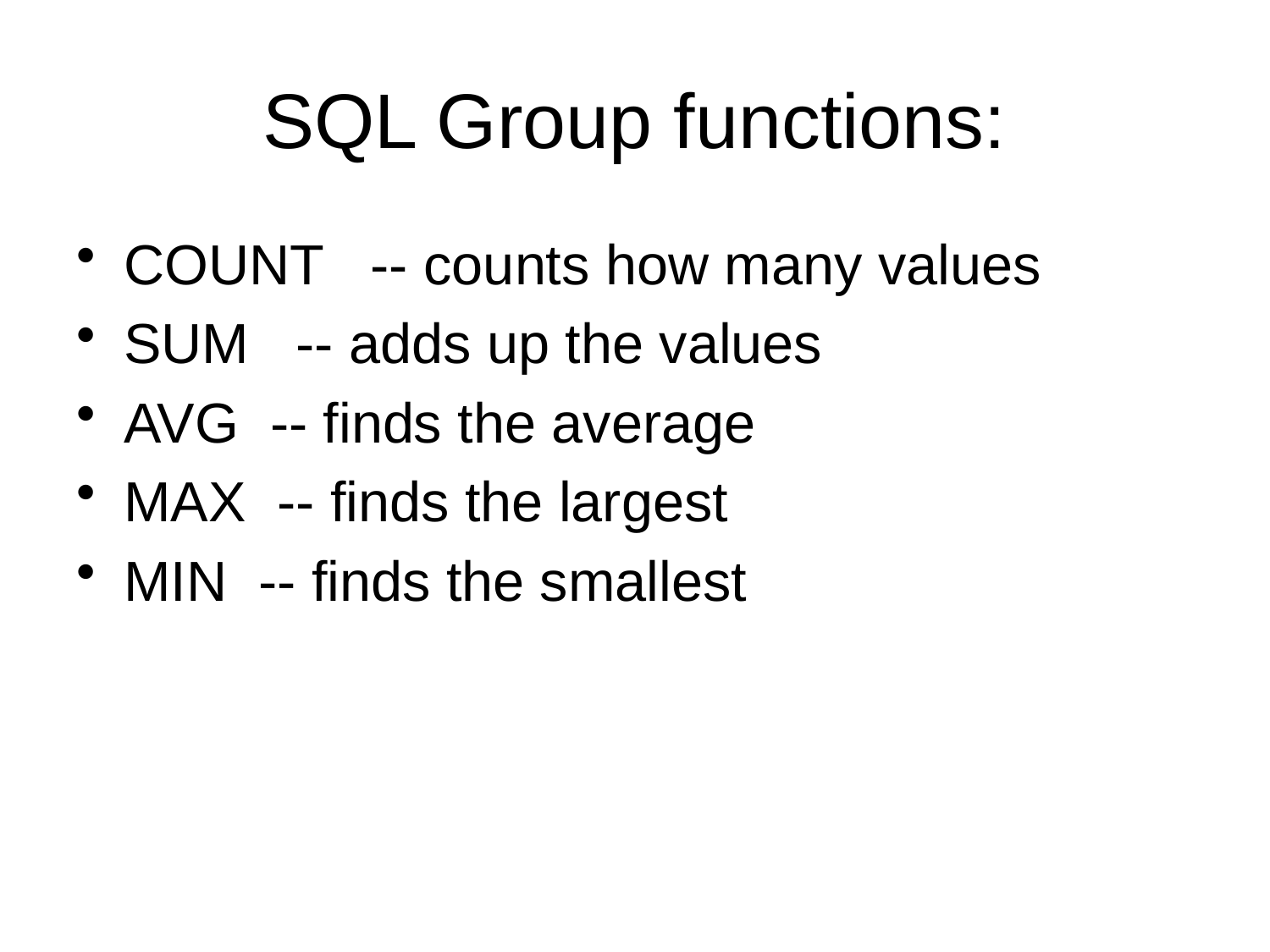

# SQL Group functions:
COUNT   -- counts how many values
SUM   -- adds up the values
AVG  -- finds the average
MAX  -- finds the largest
MIN  -- finds the smallest